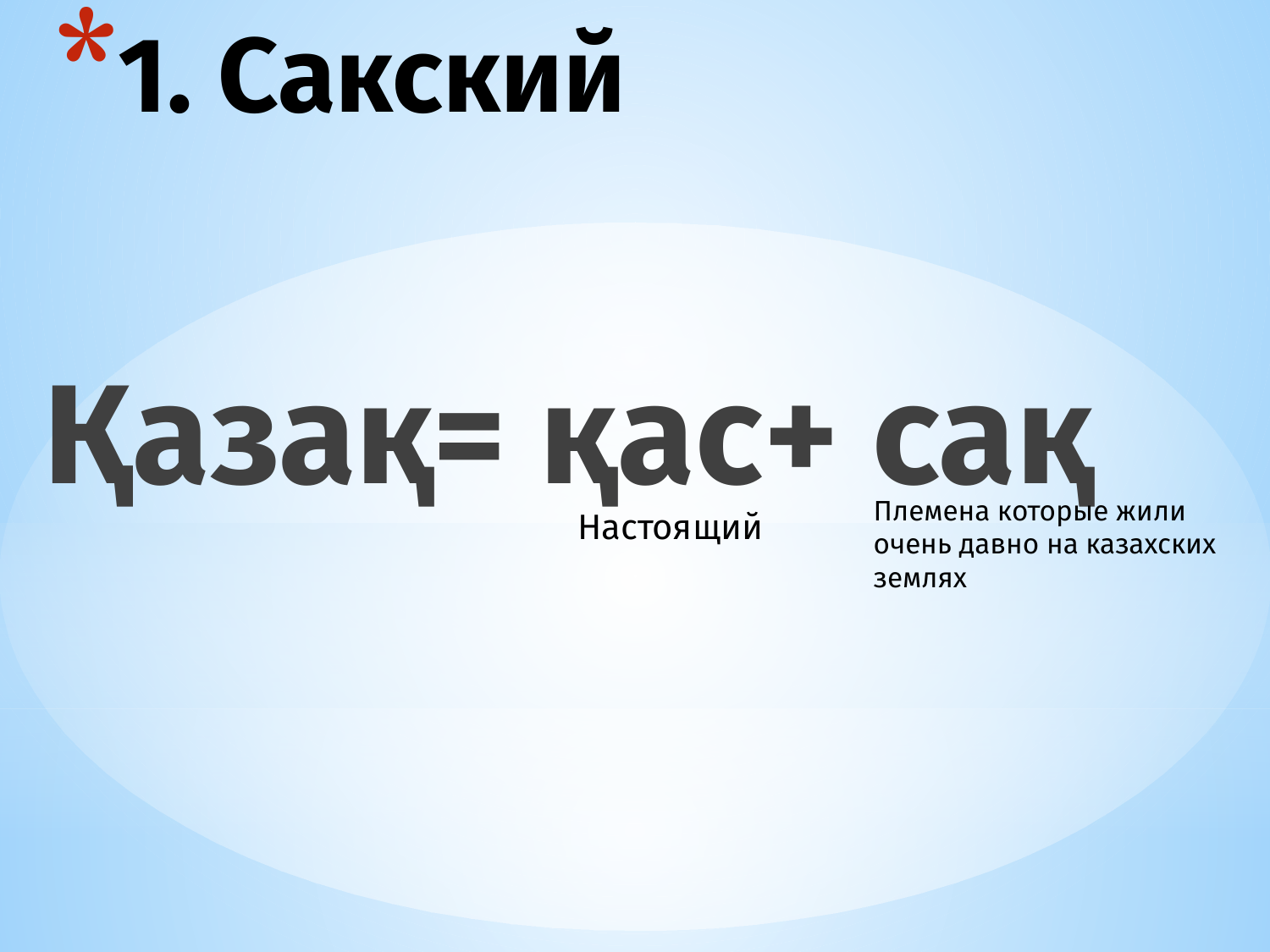

# 1. Сакский
Қазақ= қас+ сақ
Племена которые жили
очень давно на казахских
землях
Настоящий